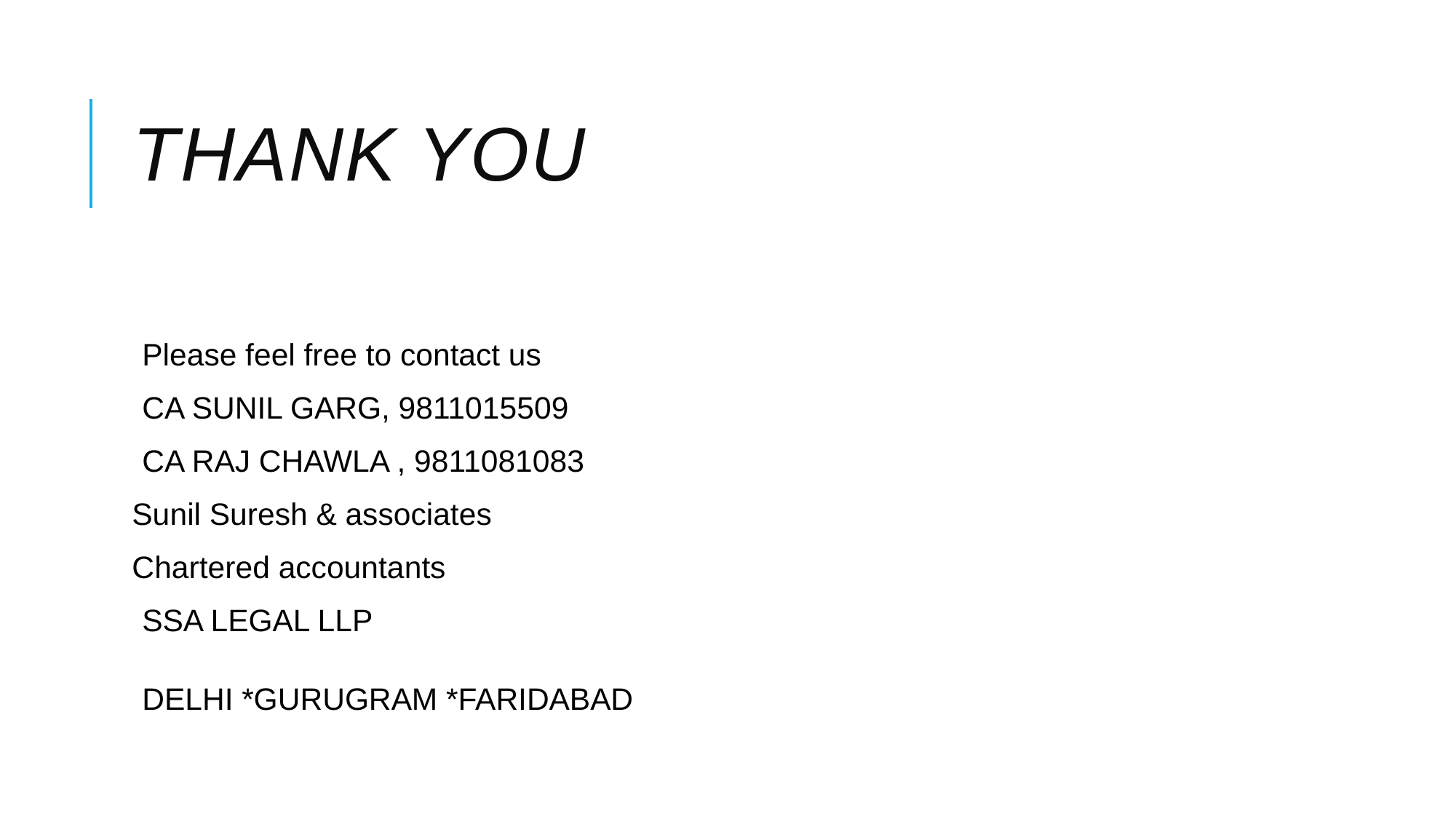

# Thank you
Please feel free to contact us
CA SUNIL GARG, 9811015509
CA RAJ CHAWLA , 9811081083
Sunil Suresh & associates
Chartered accountants
SSA LEGAL LLP
DELHI *GURUGRAM *FARIDABAD